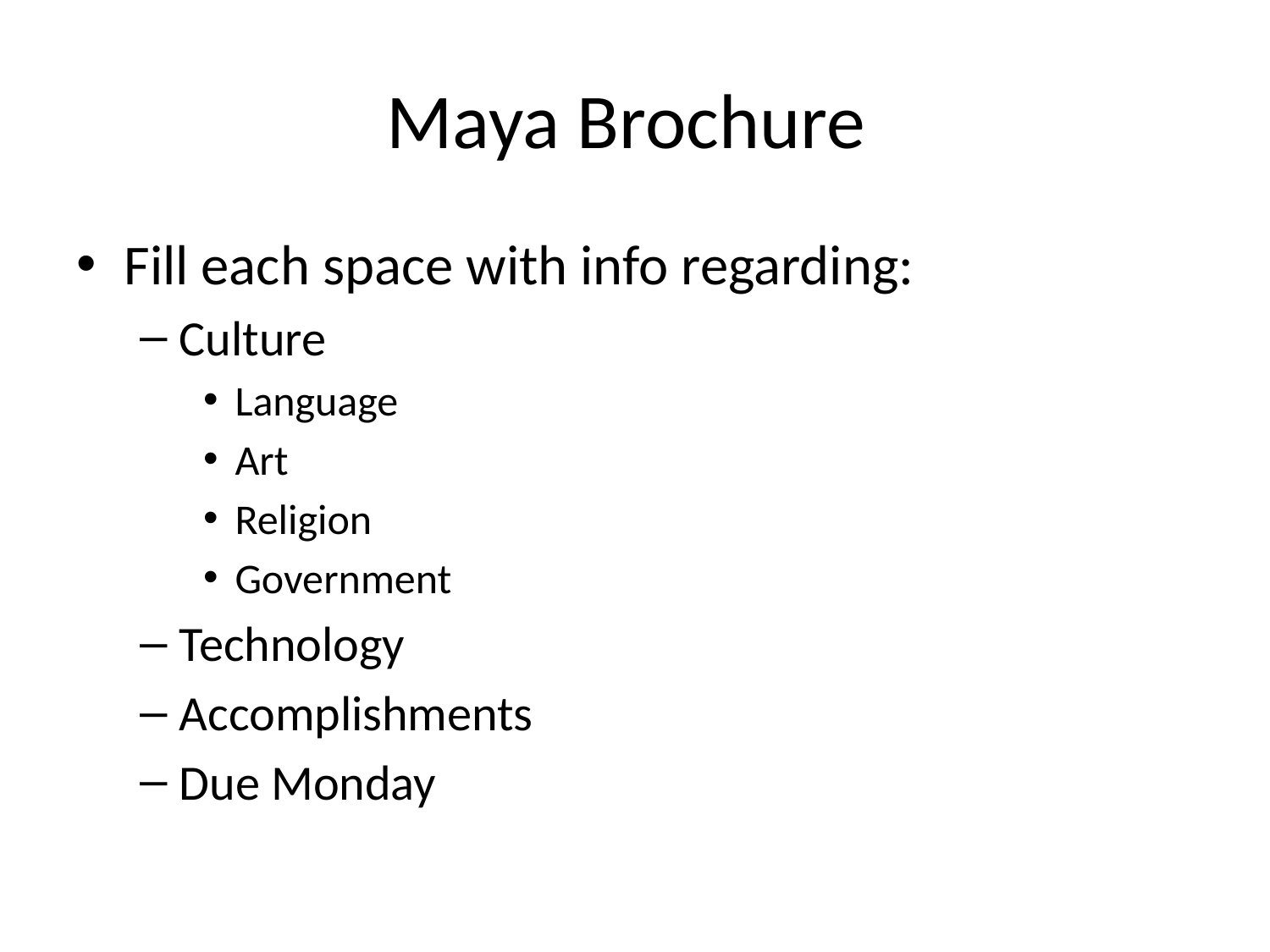

# Maya Brochure
Fill each space with info regarding:
Culture
Language
Art
Religion
Government
Technology
Accomplishments
Due Monday